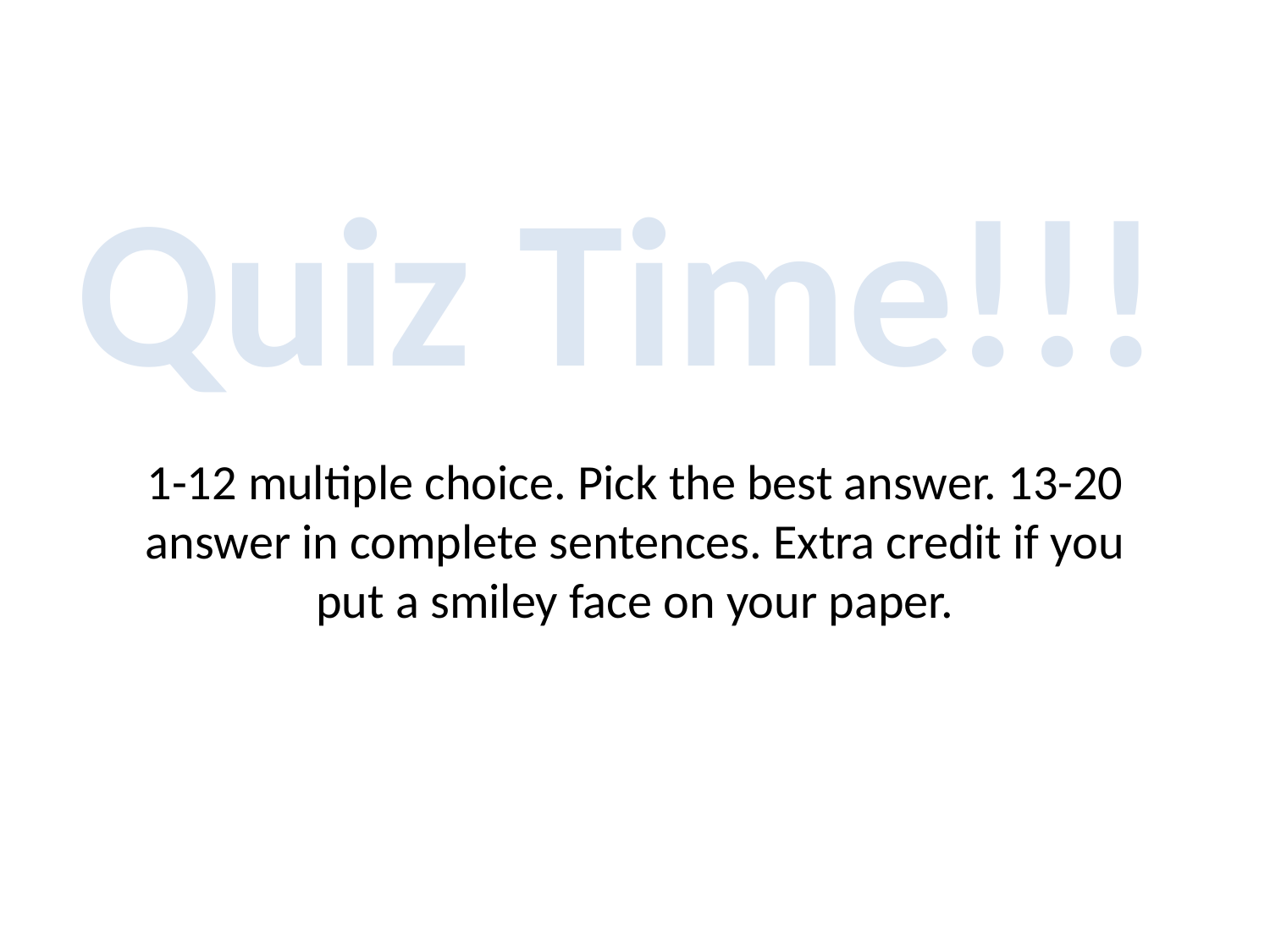

Quiz Time!!!
1-12 multiple choice. Pick the best answer. 13-20 answer in complete sentences. Extra credit if you put a smiley face on your paper.